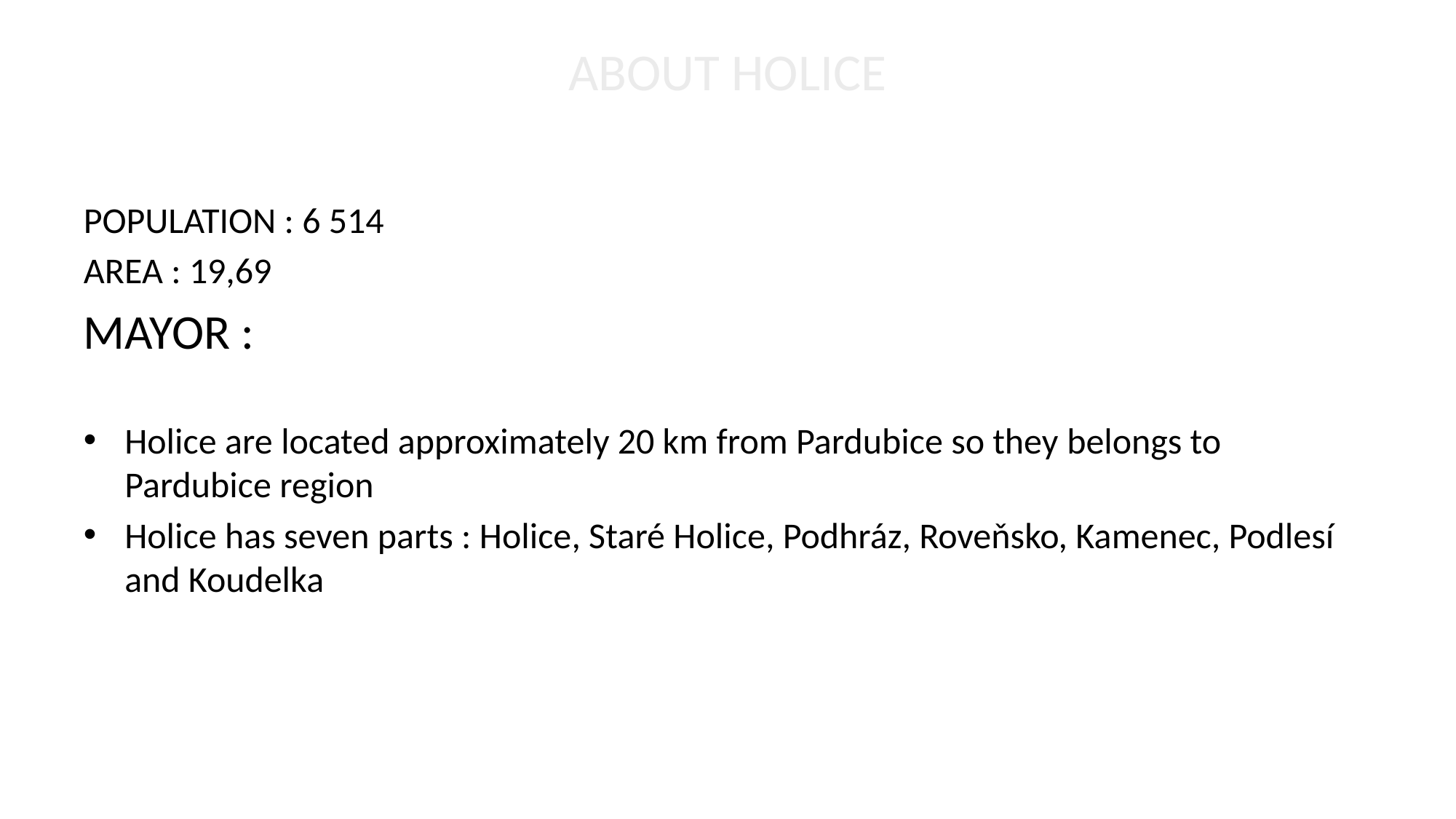

# ABOUT HOLICE
POPULATION : 6 514
AREA : 19,69 km²
MAYOR : Mgr. Ladislav Effenberk

Holice are located approximately 20 km from Pardubice so they belongs to Pardubice region
Holice has seven parts : Holice, Staré Holice, Podhráz, Roveňsko, Kamenec, Podlesí and Koudelka